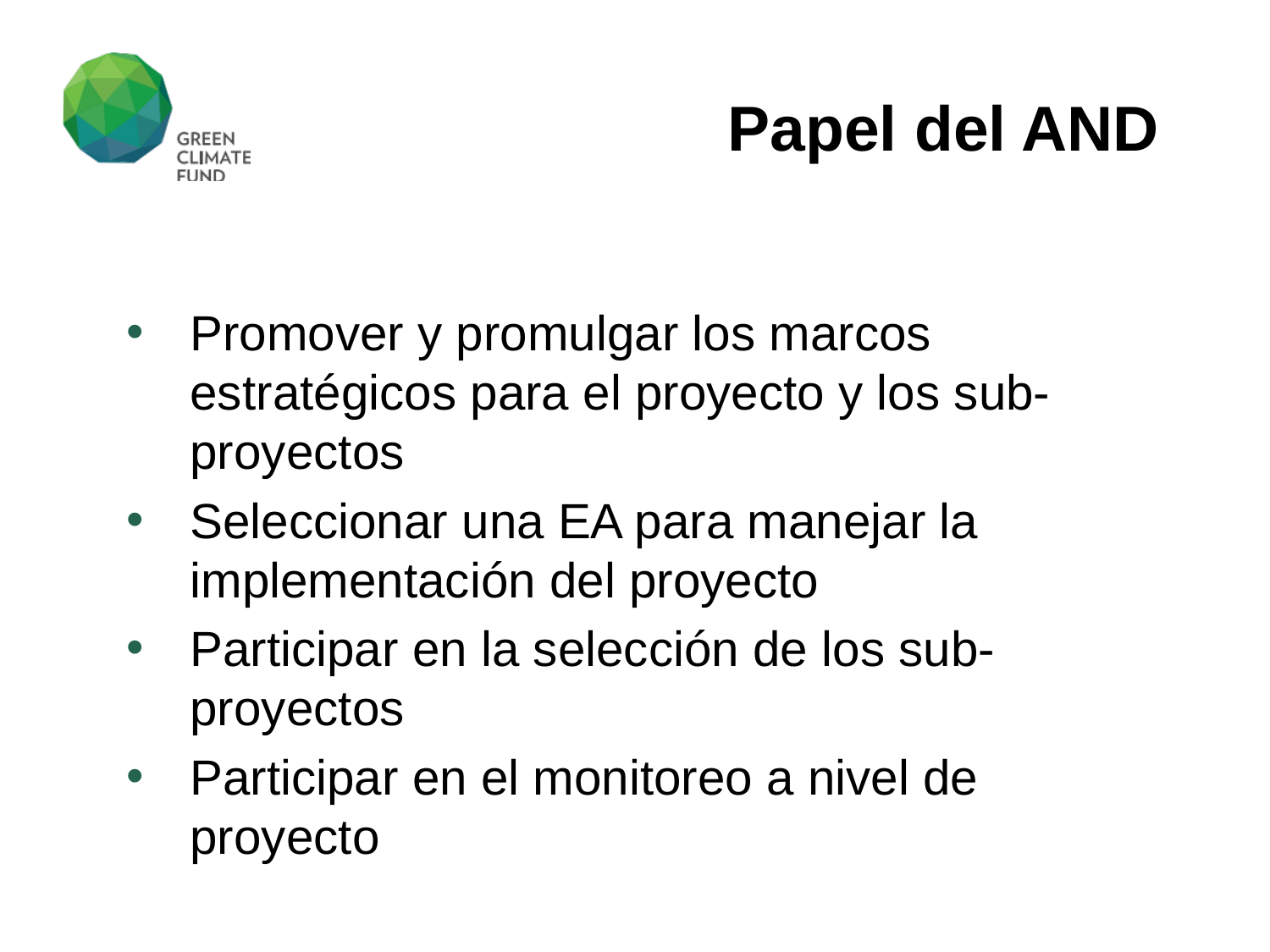

# Papel del AND
Promover y promulgar los marcos estratégicos para el proyecto y los sub-proyectos
Seleccionar una EA para manejar la implementación del proyecto
Participar en la selección de los sub-proyectos
Participar en el monitoreo a nivel de proyecto